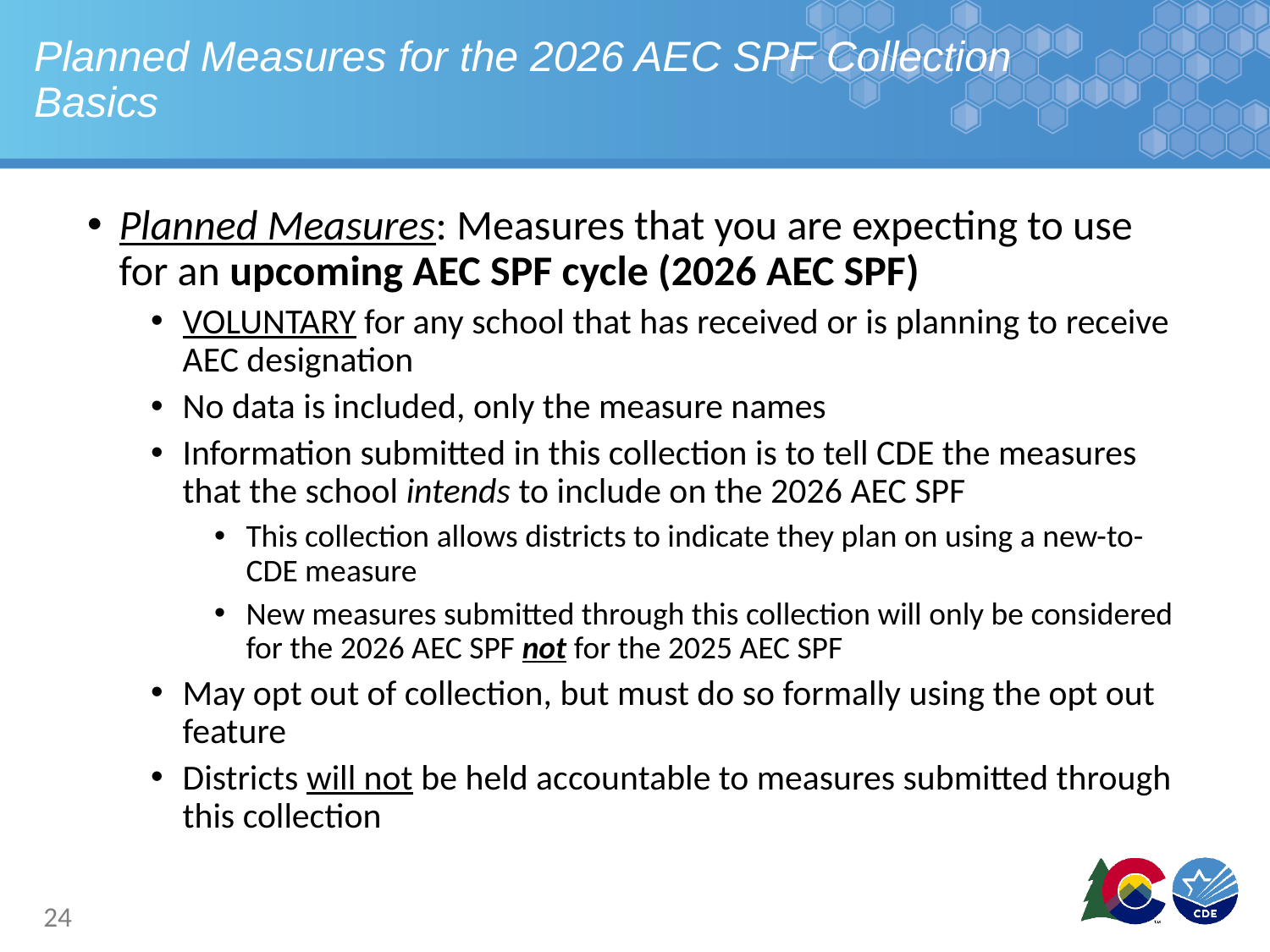

# Planned Measures for the 2026 AEC SPF Collection Basics
Planned Measures: Measures that you are expecting to use for an upcoming AEC SPF cycle (2026 AEC SPF)
VOLUNTARY for any school that has received or is planning to receive AEC designation
No data is included, only the measure names
Information submitted in this collection is to tell CDE the measures that the school intends to include on the 2026 AEC SPF
This collection allows districts to indicate they plan on using a new-to-CDE measure
New measures submitted through this collection will only be considered for the 2026 AEC SPF not for the 2025 AEC SPF
May opt out of collection, but must do so formally using the opt out feature
Districts will not be held accountable to measures submitted through this collection

24